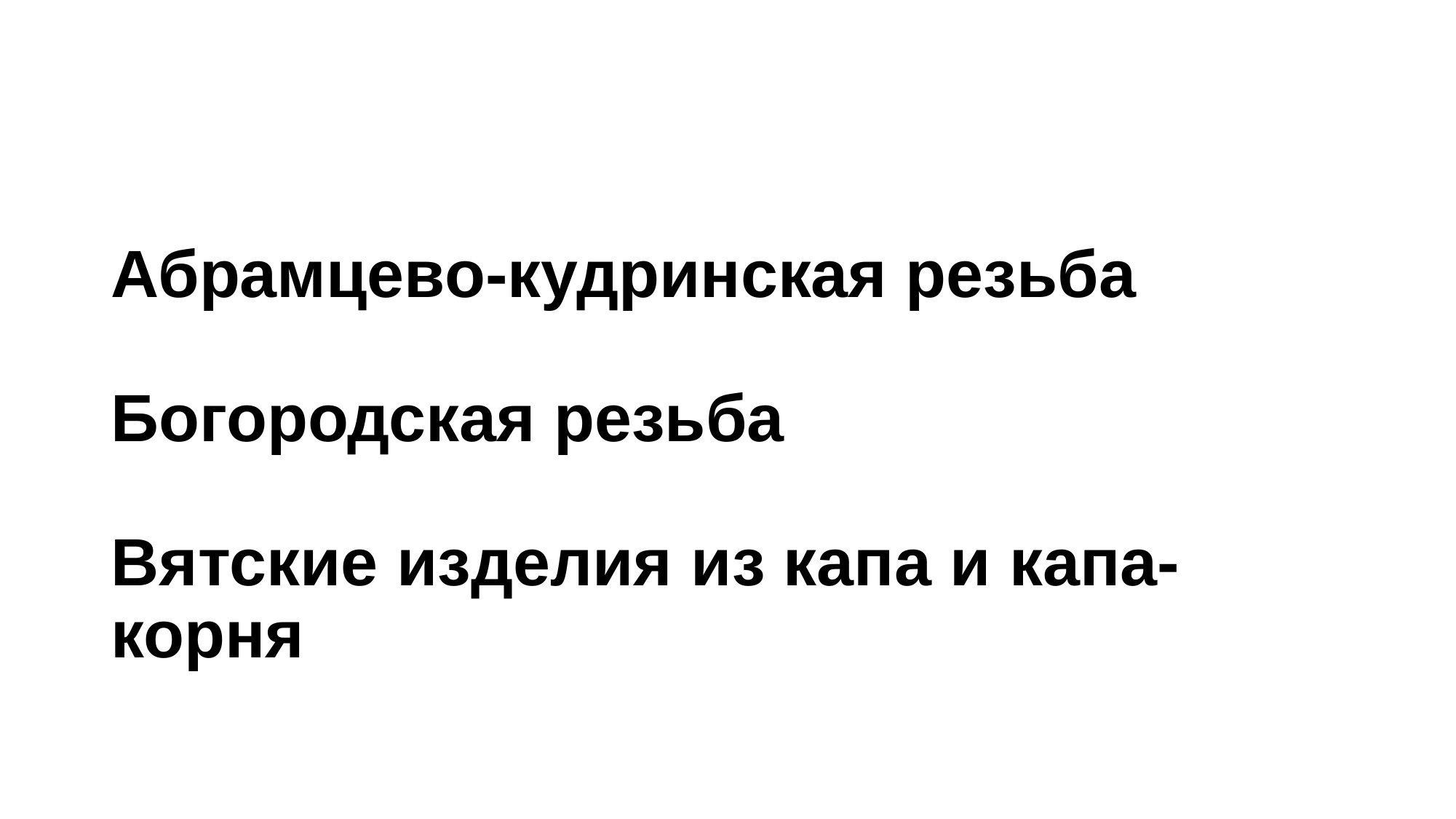

# Абрамцево-кудринская резьба Богородская резьба Вятские изделия из капа и капа-корня